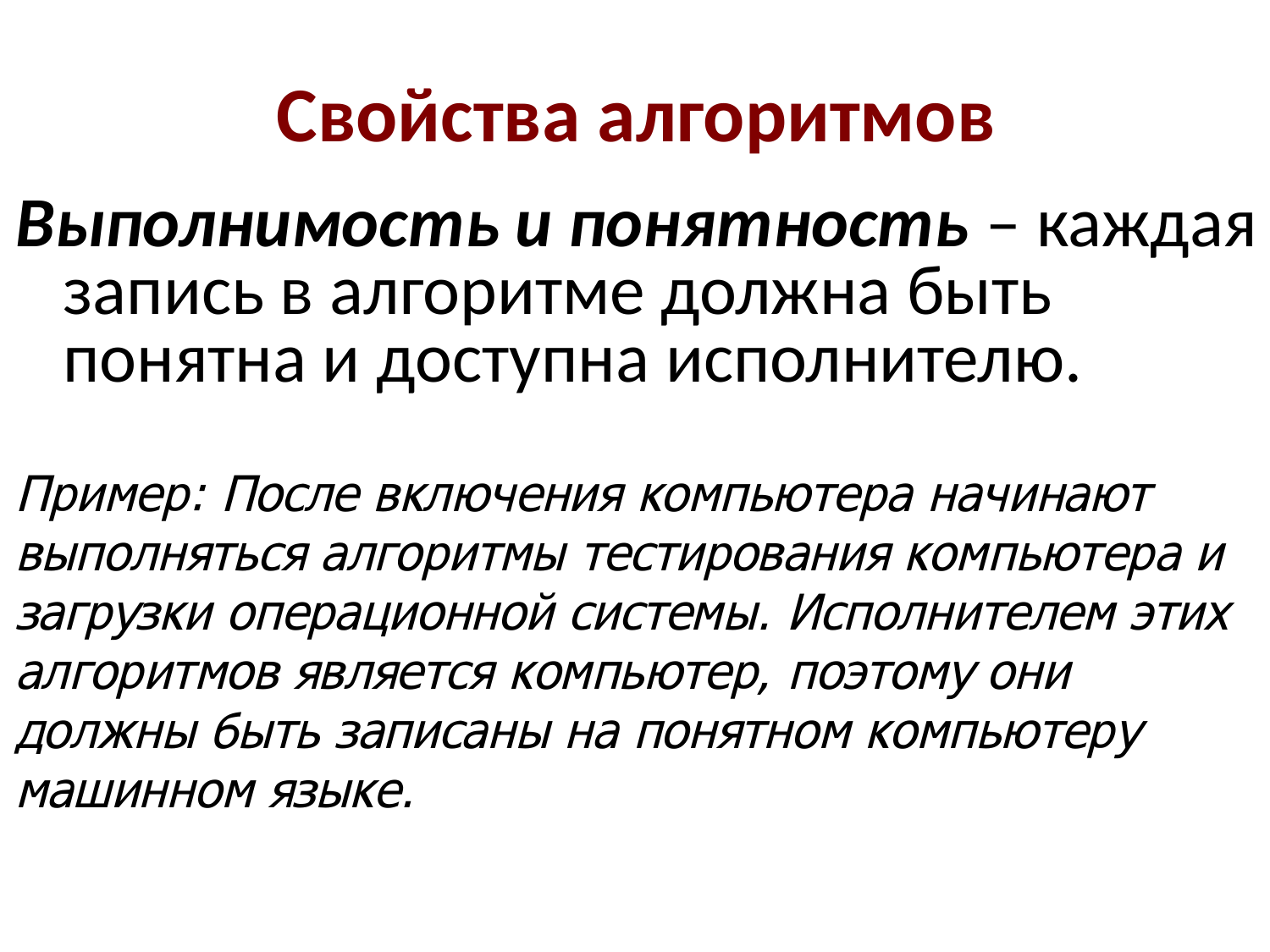

# Свойства алгоритмов
Выполнимость и понятность – каждая запись в алгоритме должна быть понятна и доступна исполнителю.
Пример: После включения компью­тера начинают выполняться алгоритмы тестирования ком­пьютера и загрузки операционной системы. Исполнителем этих алгоритмов является компьютер, поэтому они должны быть записаны на понятном компьютеру машинном языке.